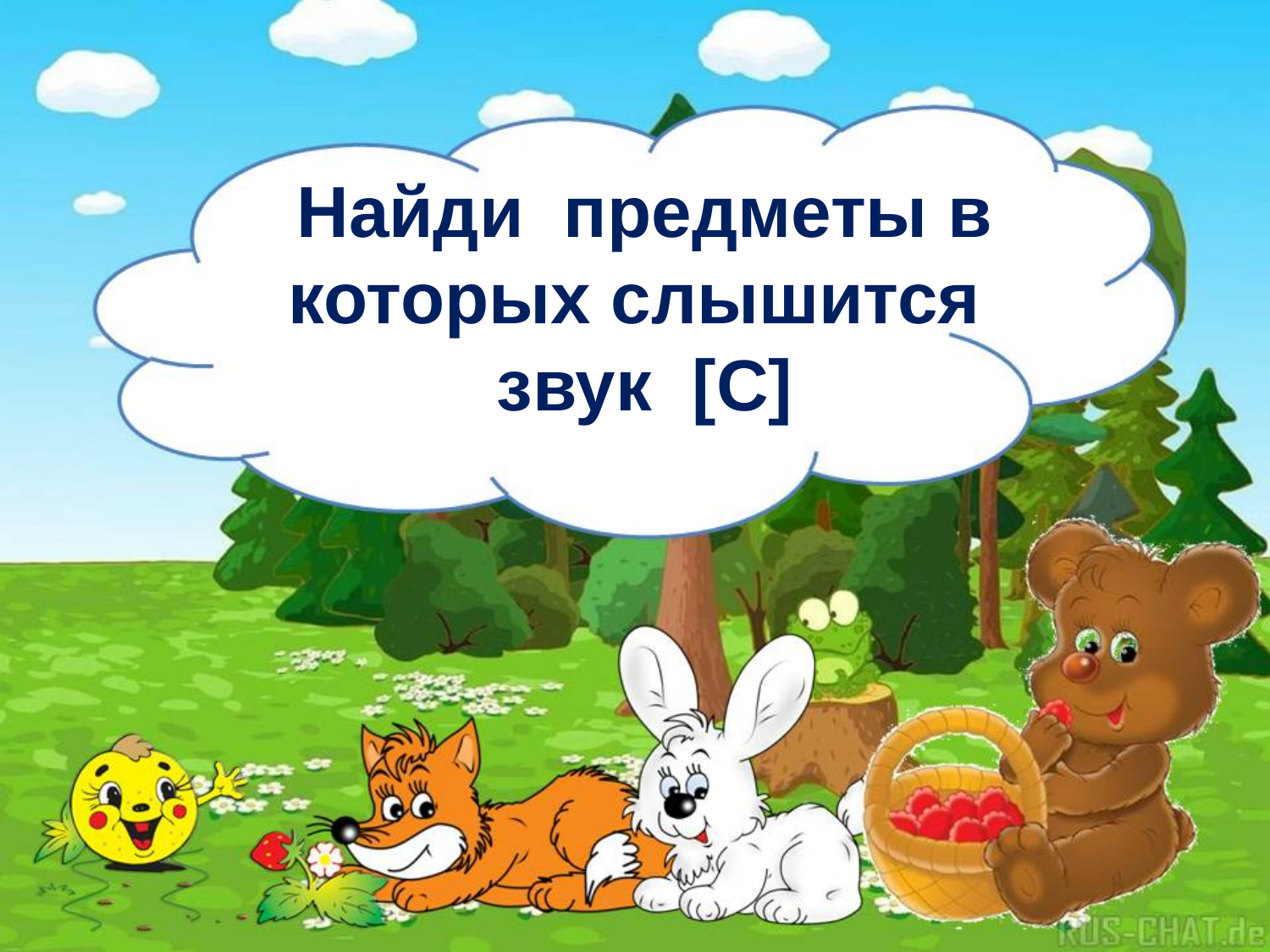

Найди  предметы в которых слышится  звук  [С]